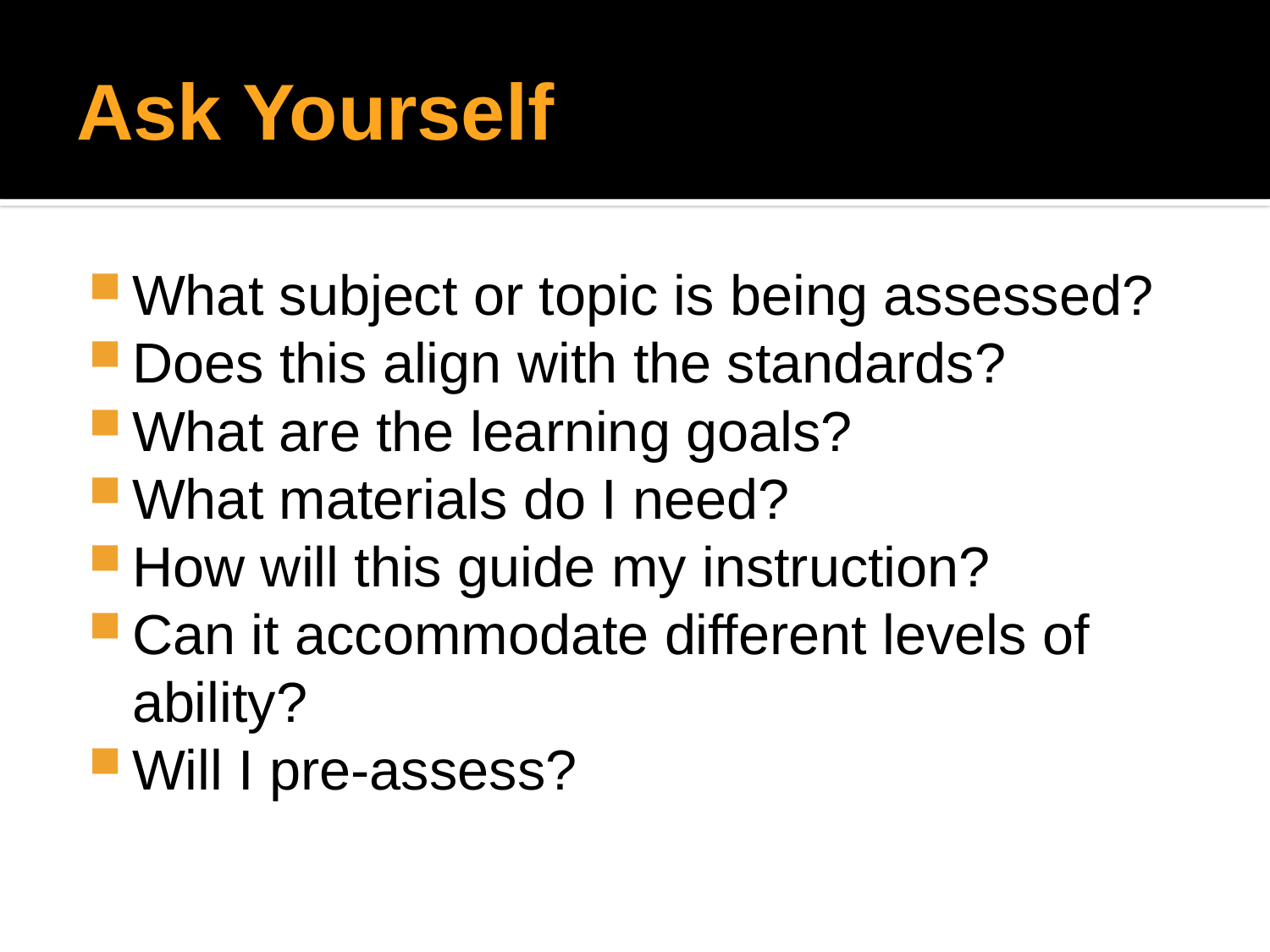

# Ask Yourself
What subject or topic is being assessed?
Does this align with the standards?
What are the learning goals?
What materials do I need?
How will this guide my instruction?
Can it accommodate different levels of ability?
Will I pre-assess?